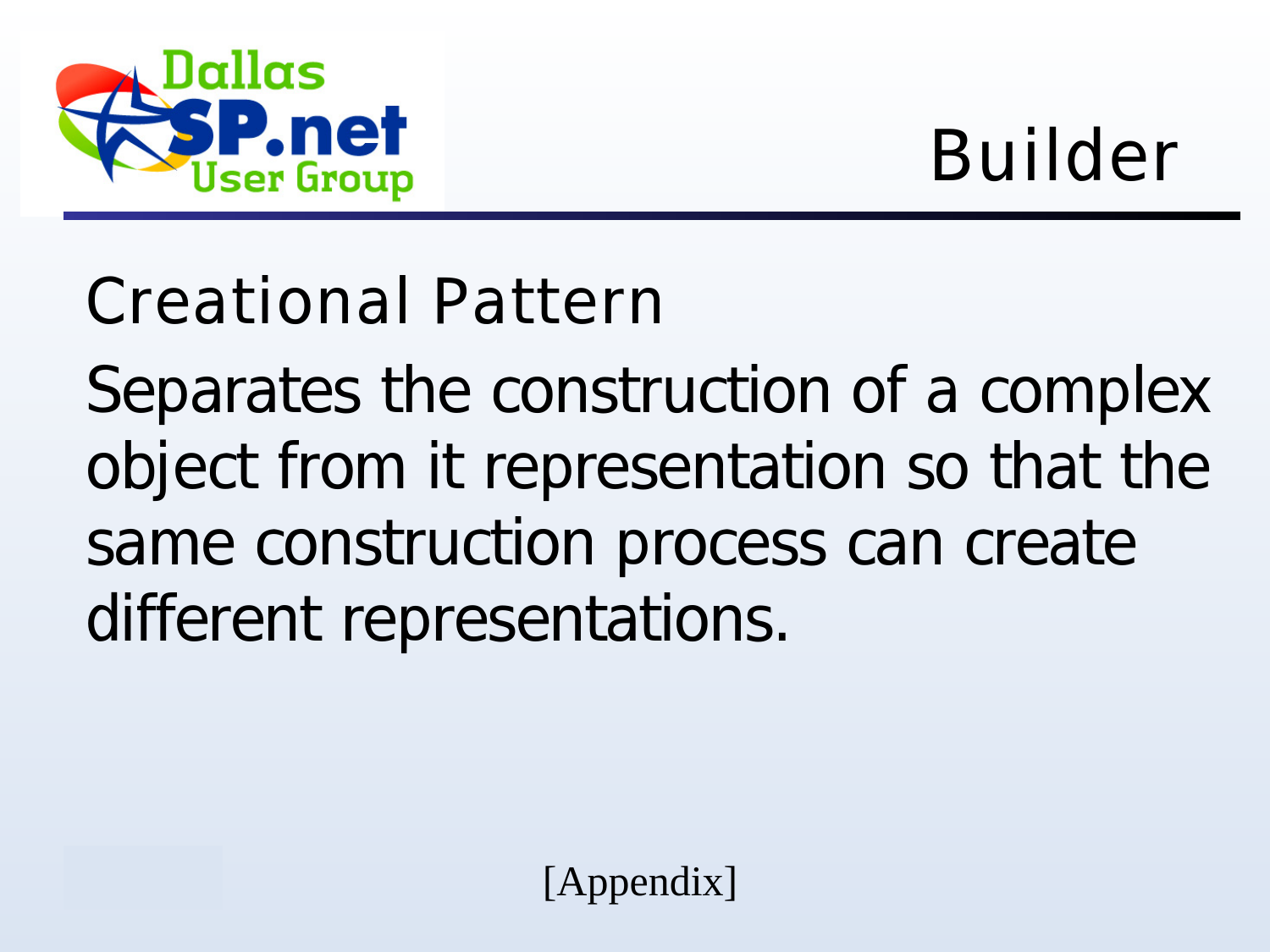

# Builder
Creational Pattern
Separates the construction of a complex object from it representation so that the same construction process can create different representations.

[Appendix]